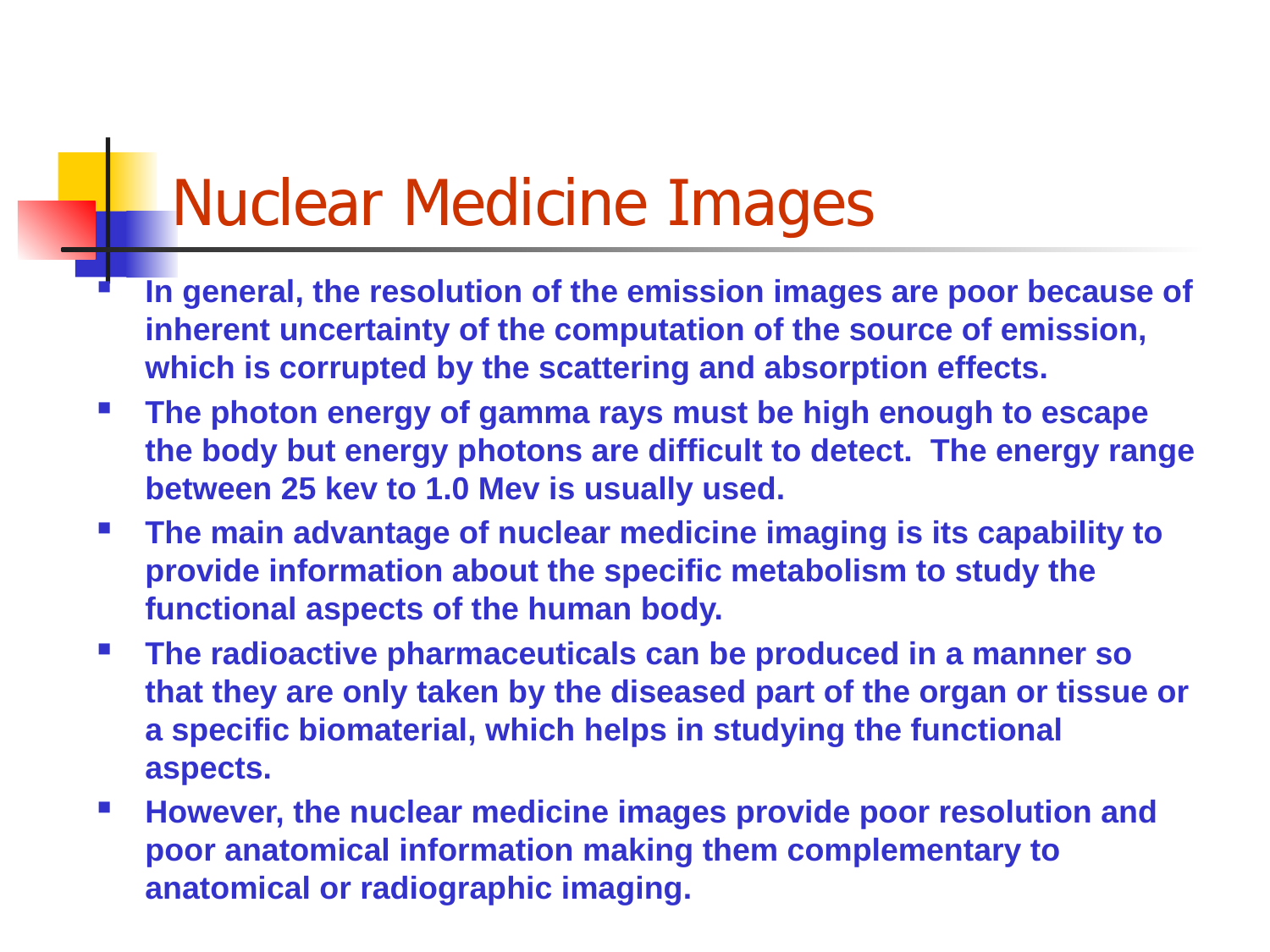

# Nuclear Medicine Images
In general, the resolution of the emission images are poor because of inherent uncertainty of the computation of the source of emission, which is corrupted by the scattering and absorption effects.
The photon energy of gamma rays must be high enough to escape the body but energy photons are difficult to detect.  The energy range between 25 kev to 1.0 Mev is usually used.
The main advantage of nuclear medicine imaging is its capability to provide information about the specific metabolism to study the functional aspects of the human body.
The radioactive pharmaceuticals can be produced in a manner so that they are only taken by the diseased part of the organ or tissue or a specific biomaterial, which helps in studying the functional aspects.
However, the nuclear medicine images provide poor resolution and poor anatomical information making them complementary to anatomical or radiographic imaging.